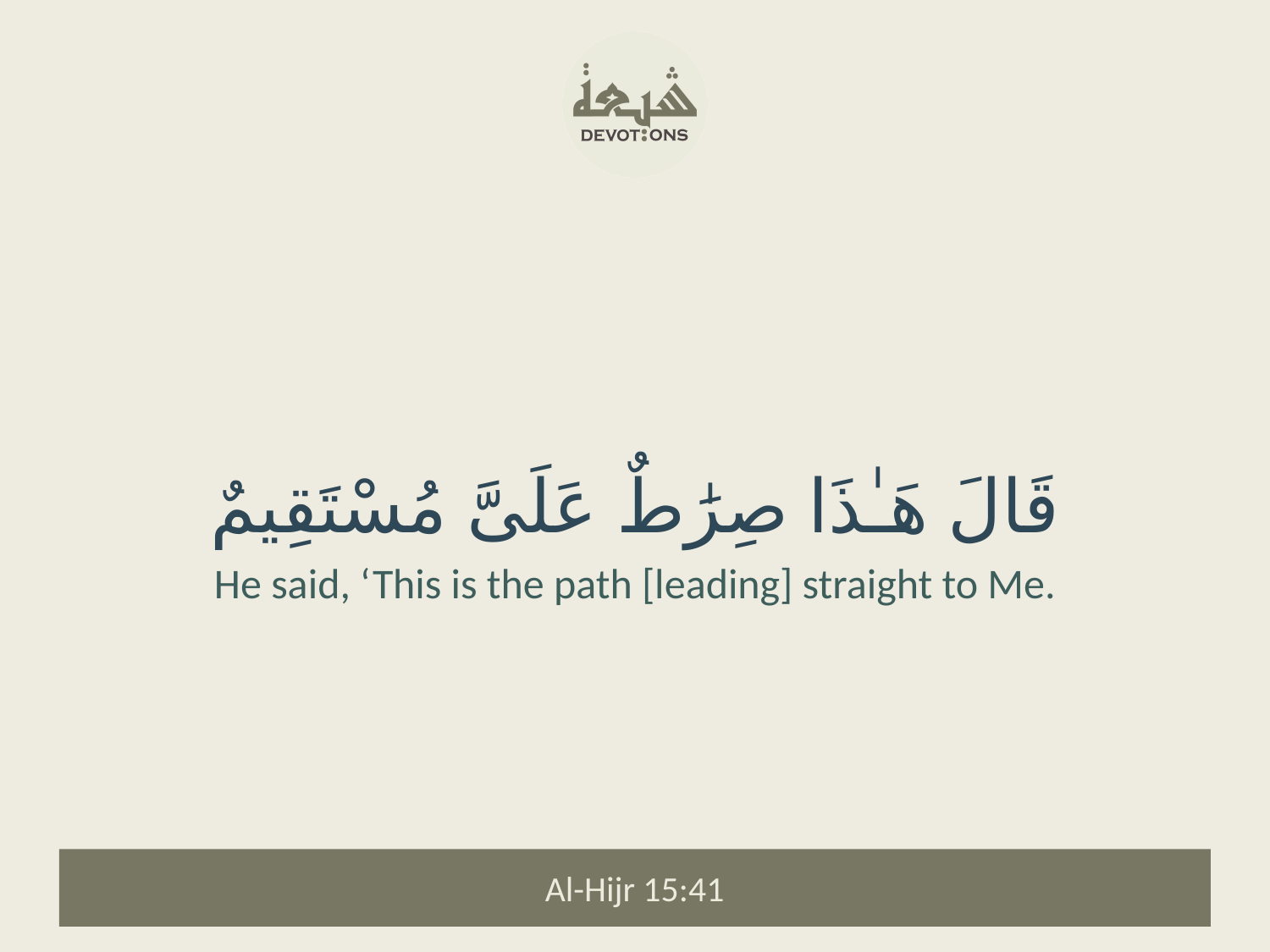

قَالَ هَـٰذَا صِرَٰطٌ عَلَىَّ مُسْتَقِيمٌ
He said, ‘This is the path [leading] straight to Me.
Al-Hijr 15:41